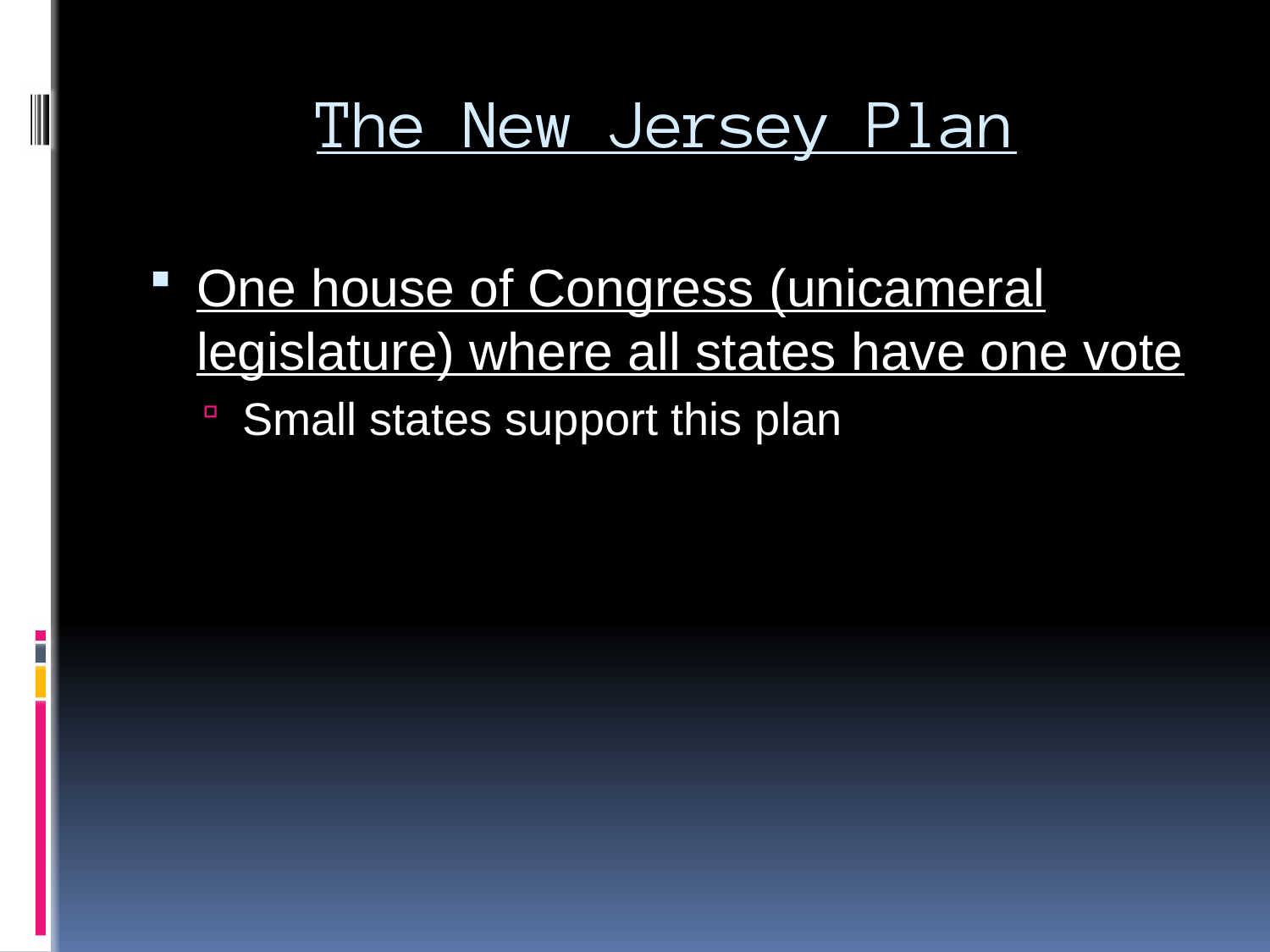

# The New Jersey Plan
One house of Congress (unicameral legislature) where all states have one vote
Small states support this plan